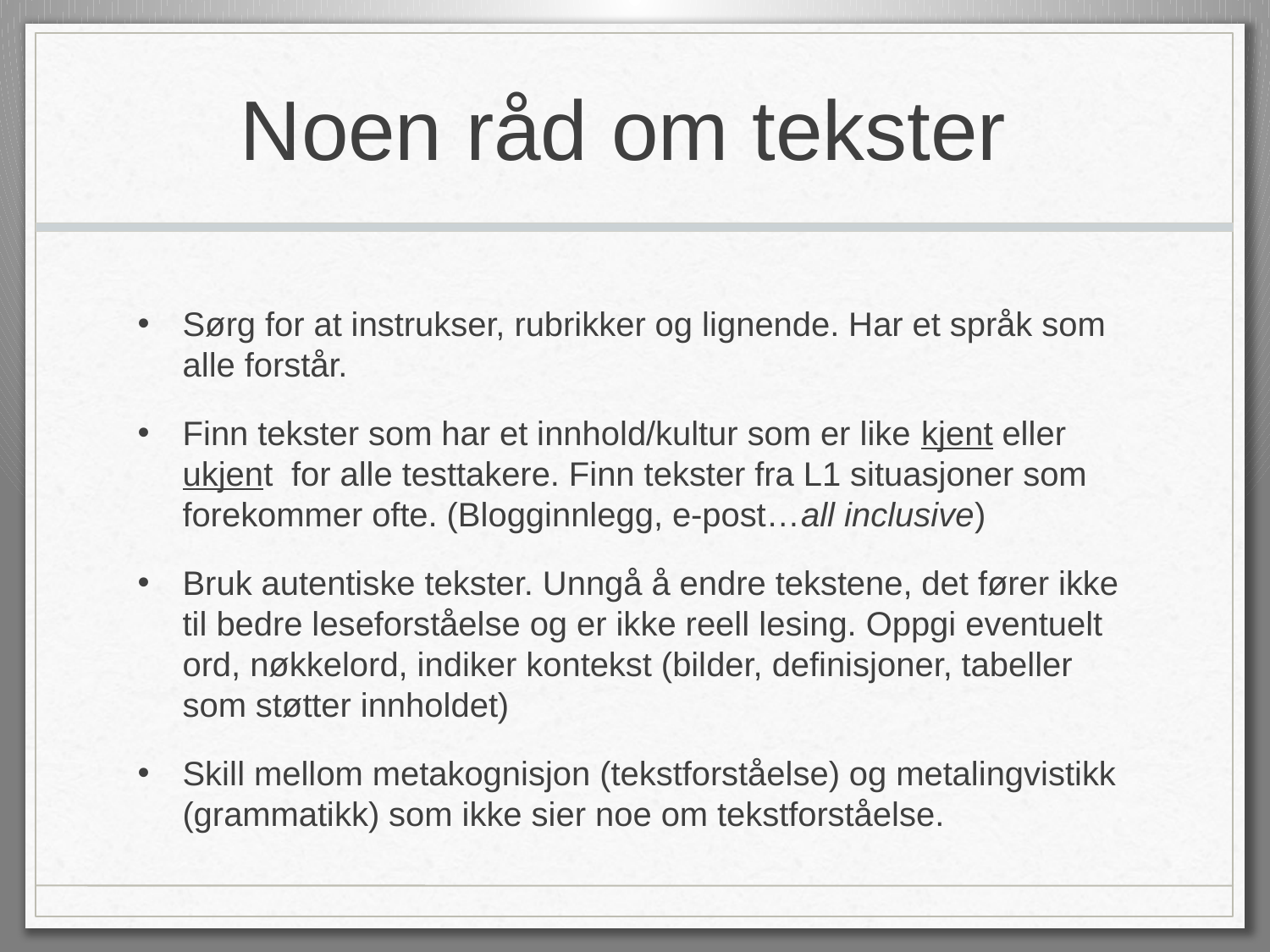

# Noen råd om tekster
Sørg for at instrukser, rubrikker og lignende. Har et språk som alle forstår.
Finn tekster som har et innhold/kultur som er like kjent eller ukjent  for alle testtakere. Finn tekster fra L1 situasjoner som forekommer ofte. (Blogginnlegg, e-post…all inclusive)
Bruk autentiske tekster. Unngå å endre tekstene, det fører ikke til bedre leseforståelse og er ikke reell lesing. Oppgi eventuelt ord, nøkkelord, indiker kontekst (bilder, definisjoner, tabeller som støtter innholdet)
Skill mellom metakognisjon (tekstforståelse) og metalingvistikk (grammatikk) som ikke sier noe om tekstforståelse.